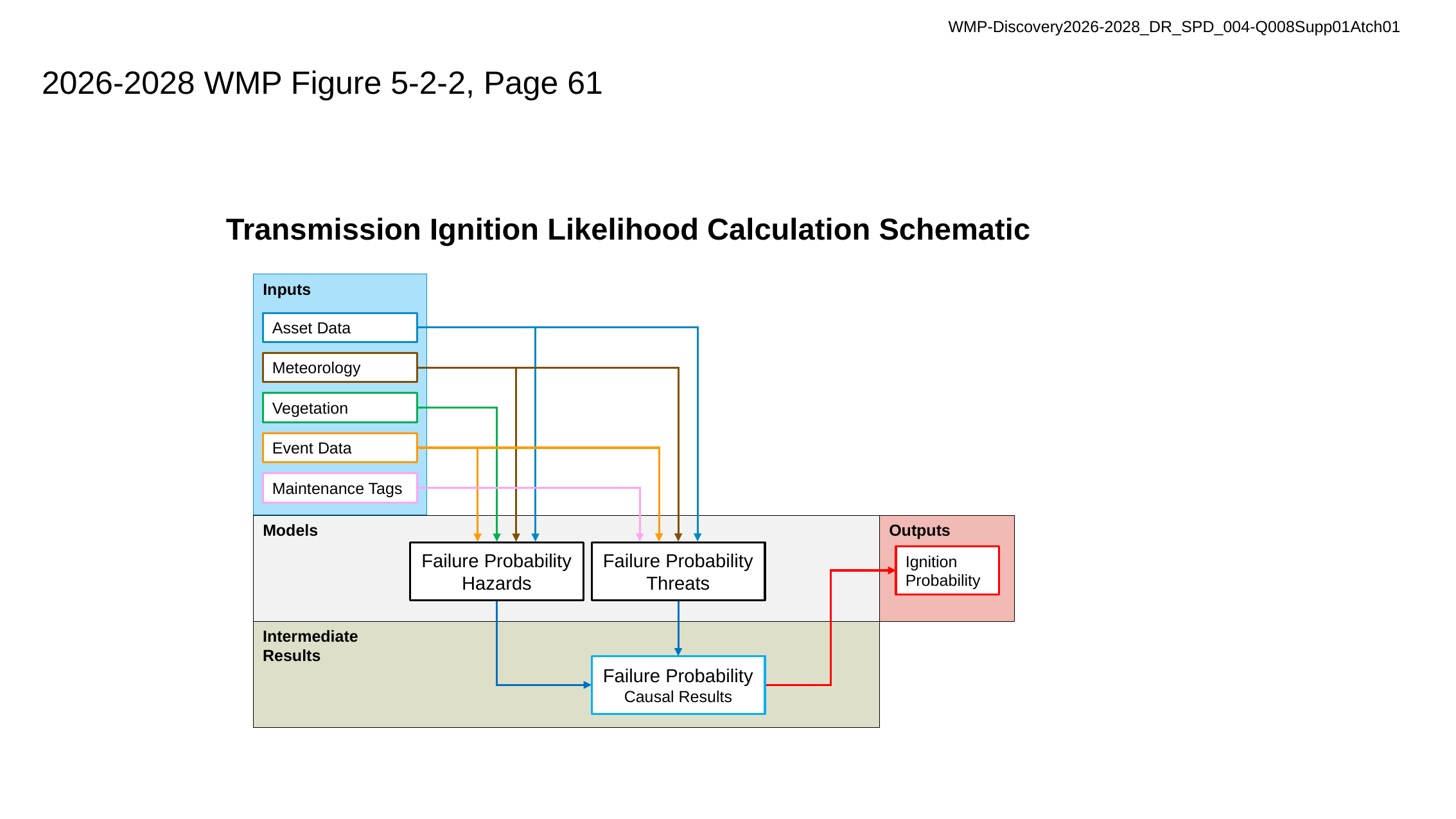

WMP-Discovery2026-2028_DR_SPD_004-Q008Supp01Atch01
# 2026-2028 WMP Figure 5-2-2, Page 61
Transmission Ignition Likelihood Calculation Schematic
Inputs
Asset Data
Meteorology
Vegetation
Event Data
Maintenance Tags
Outputs
Models

Failure Probability
Threats

Failure Probability
Hazards

Ignition Probability
Intermediate
Results

Failure Probability
Causal Results